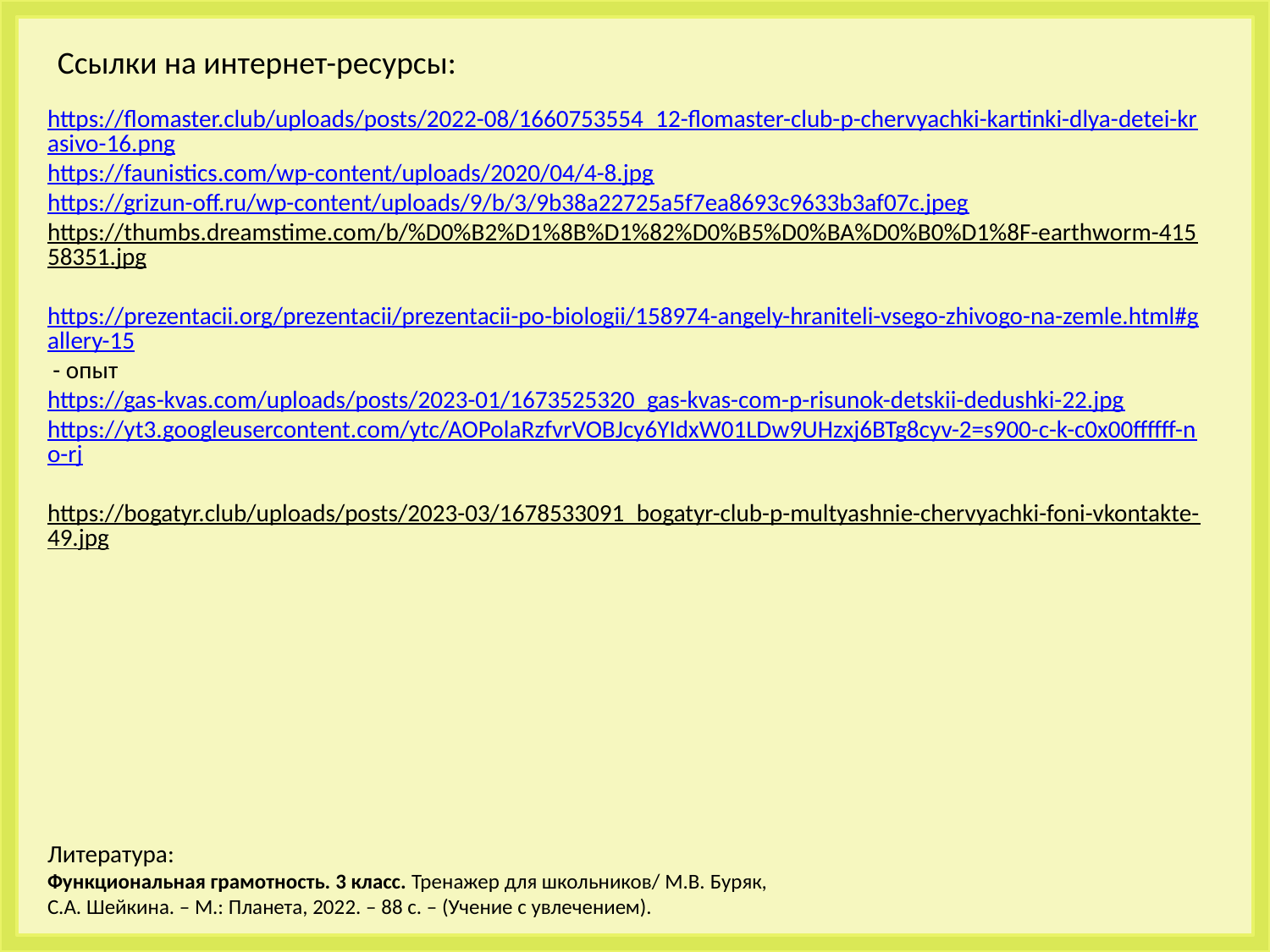

Ссылки на интернет-ресурсы:
https://flomaster.club/uploads/posts/2022-08/1660753554_12-flomaster-club-p-chervyachki-kartinki-dlya-detei-krasivo-16.png
https://faunistics.com/wp-content/uploads/2020/04/4-8.jpg
https://grizun-off.ru/wp-content/uploads/9/b/3/9b38a22725a5f7ea8693c9633b3af07c.jpeg
https://thumbs.dreamstime.com/b/%D0%B2%D1%8B%D1%82%D0%B5%D0%BA%D0%B0%D1%8F-earthworm-41558351.jpg
https://prezentacii.org/prezentacii/prezentacii-po-biologii/158974-angely-hraniteli-vsego-zhivogo-na-zemle.html#gallery-15 - опыт
https://gas-kvas.com/uploads/posts/2023-01/1673525320_gas-kvas-com-p-risunok-detskii-dedushki-22.jpg https://yt3.googleusercontent.com/ytc/AOPolaRzfvrVOBJcy6YIdxW01LDw9UHzxj6BTg8cyv-2=s900-c-k-c0x00ffffff-no-rj
https://bogatyr.club/uploads/posts/2023-03/1678533091_bogatyr-club-p-multyashnie-chervyachki-foni-vkontakte-49.jpg
Литература:
Функциональная грамотность. 3 класс. Тренажер для школьников/ М.В. Буряк, С.А. Шейкина. – М.: Планета, 2022. – 88 с. – (Учение с увлечением).